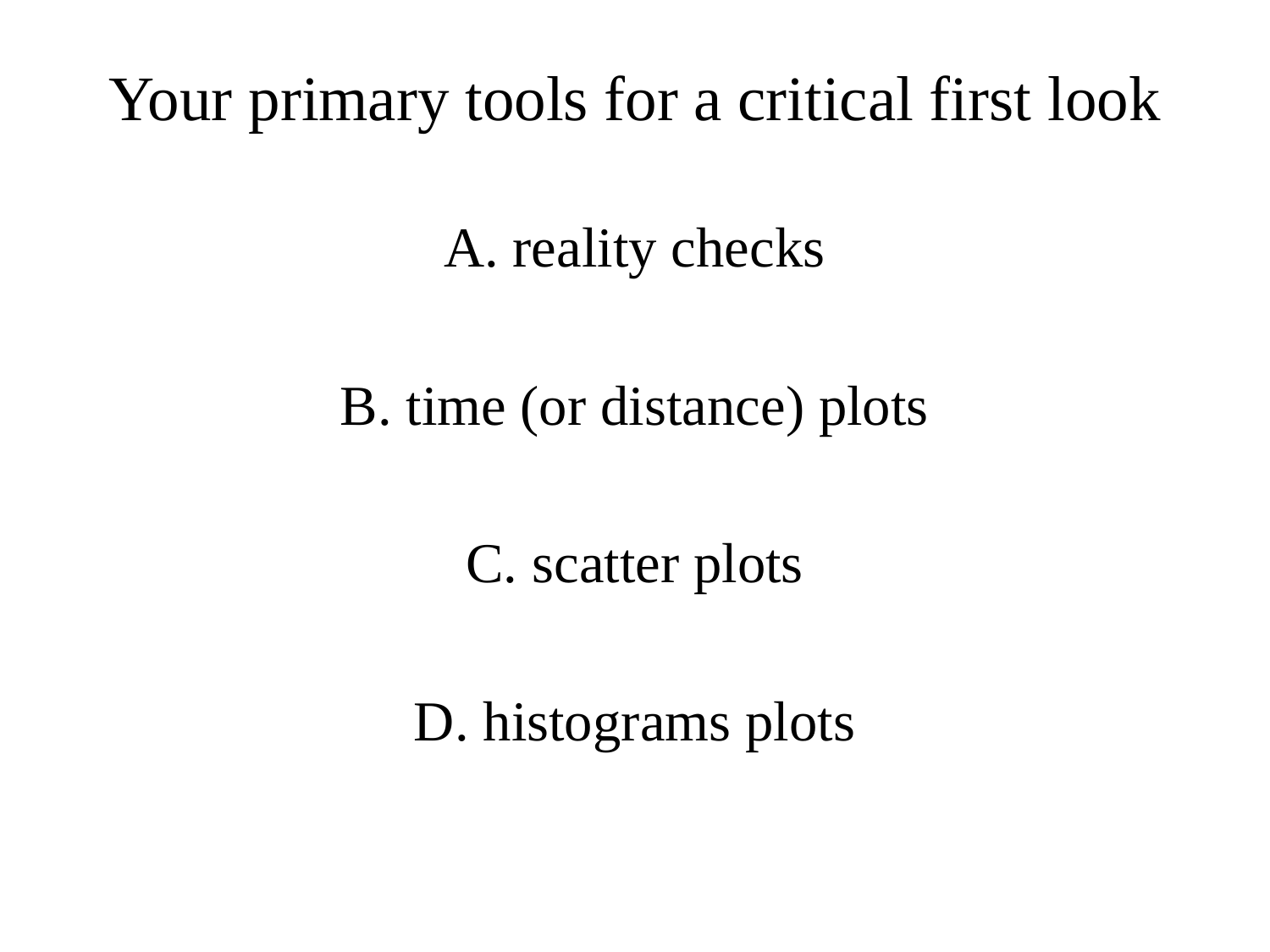

# Your primary tools for a critical first look
A. reality checks

B. time (or distance) plots

C. scatter plots

D. histograms plots